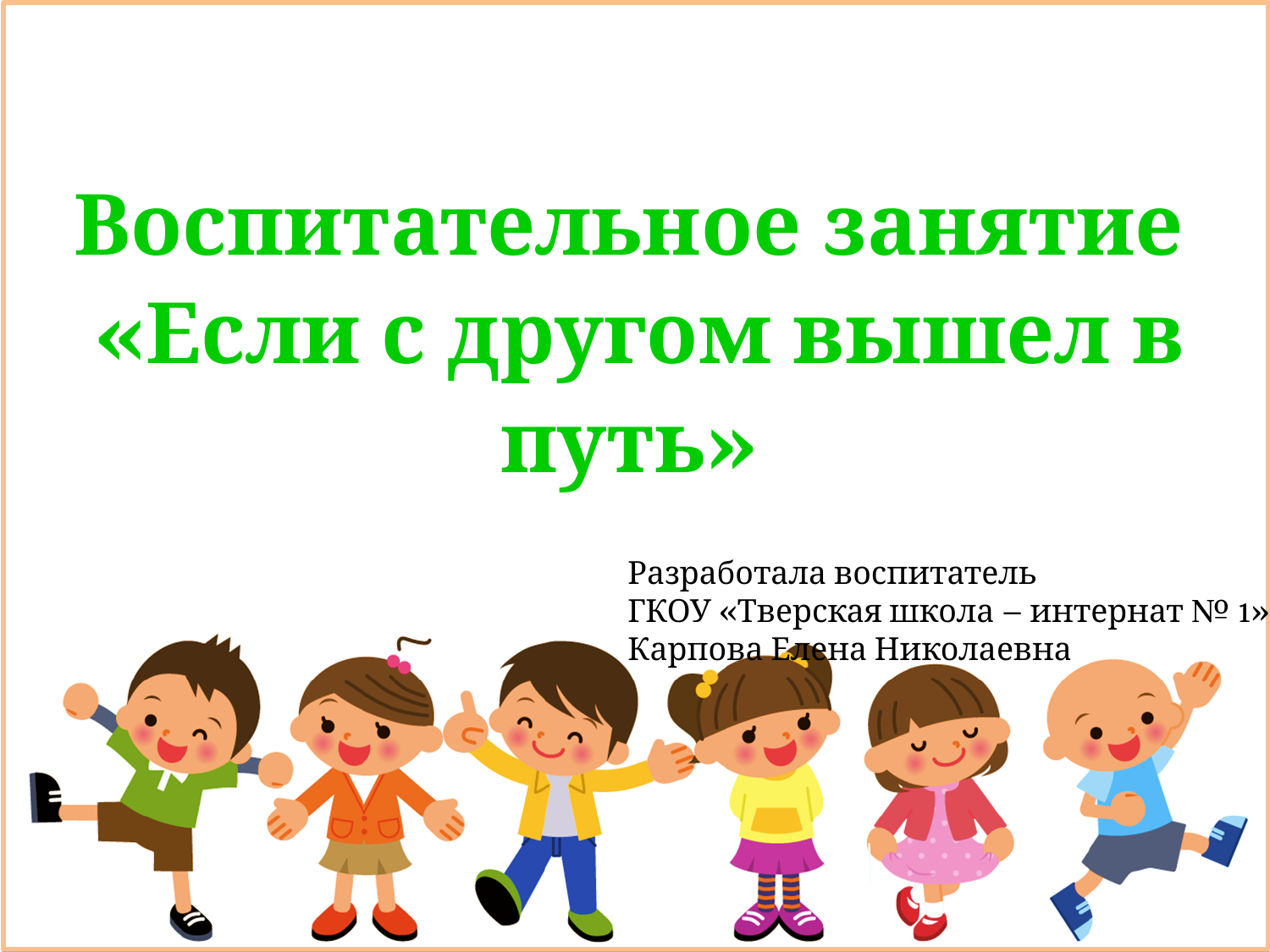

Воспитательное занятие
 «Если с другом вышел в путь»
Разработала воспитатель
ГКОУ «Тверская школа – интернат № 1»
Карпова Елена Николаевна